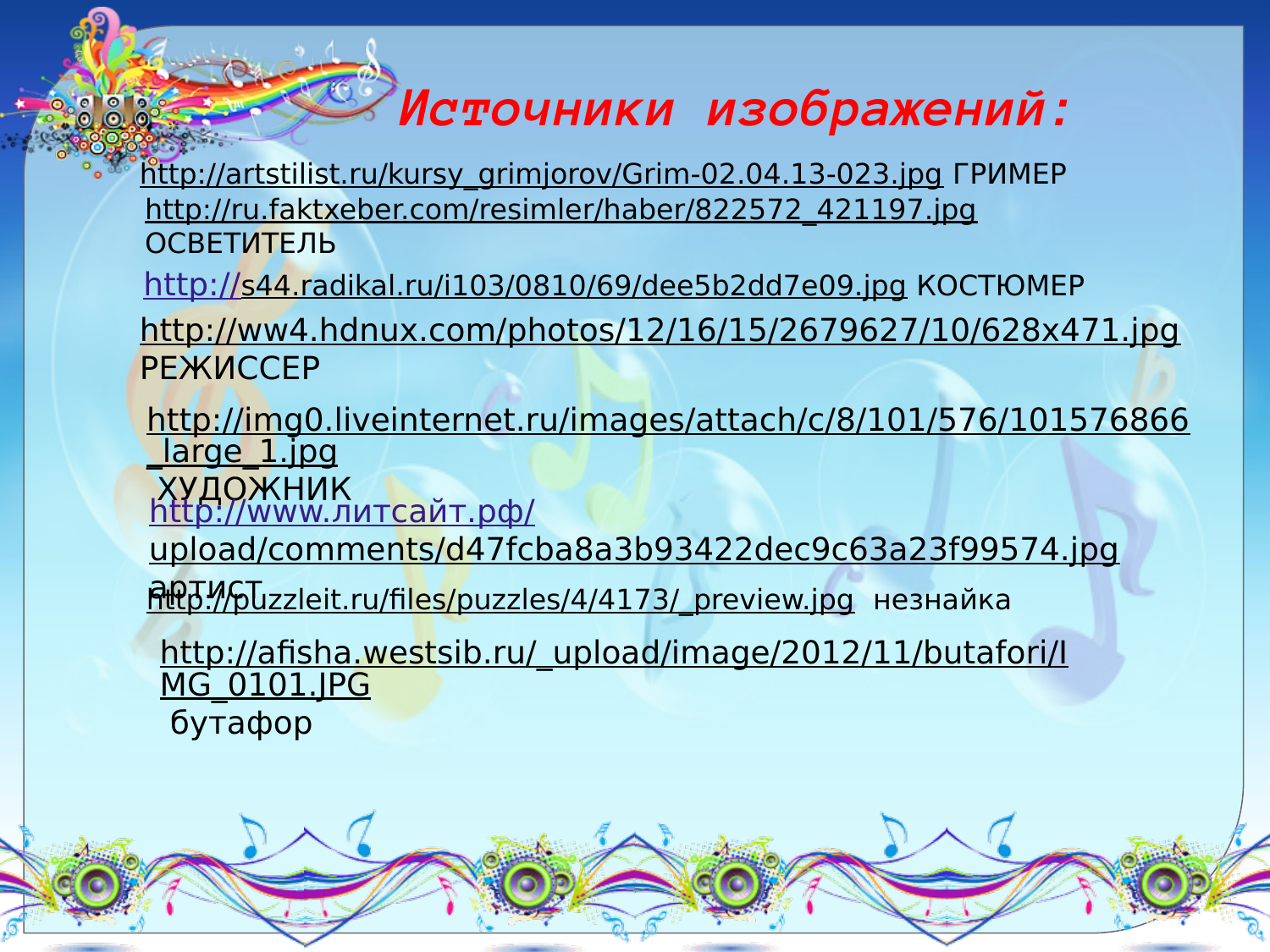

Источники изображений:
http://artstilist.ru/kursy_grimjorov/Grim-02.04.13-023.jpg ГРИМЕР
http://ru.faktxeber.com/resimler/haber/822572_421197.jpg ОСВЕТИТЕЛЬ

http://s44.radikal.ru/i103/0810/69/dee5b2dd7e09.jpg КОСТЮМЕР
http://ww4.hdnux.com/photos/12/16/15/2679627/10/628x471.jpg РЕЖИССЕР
http://img0.liveinternet.ru/images/attach/c/8/101/576/101576866_large_1.jpg ХУДОЖНИК
http://www.литсайт.рф/upload/comments/d47fcba8a3b93422dec9c63a23f99574.jpg  артист
http://puzzleit.ru/files/puzzles/4/4173/_preview.jpg  незнайка
http://afisha.westsib.ru/_upload/image/2012/11/butafori/IMG_0101.JPG бутафор